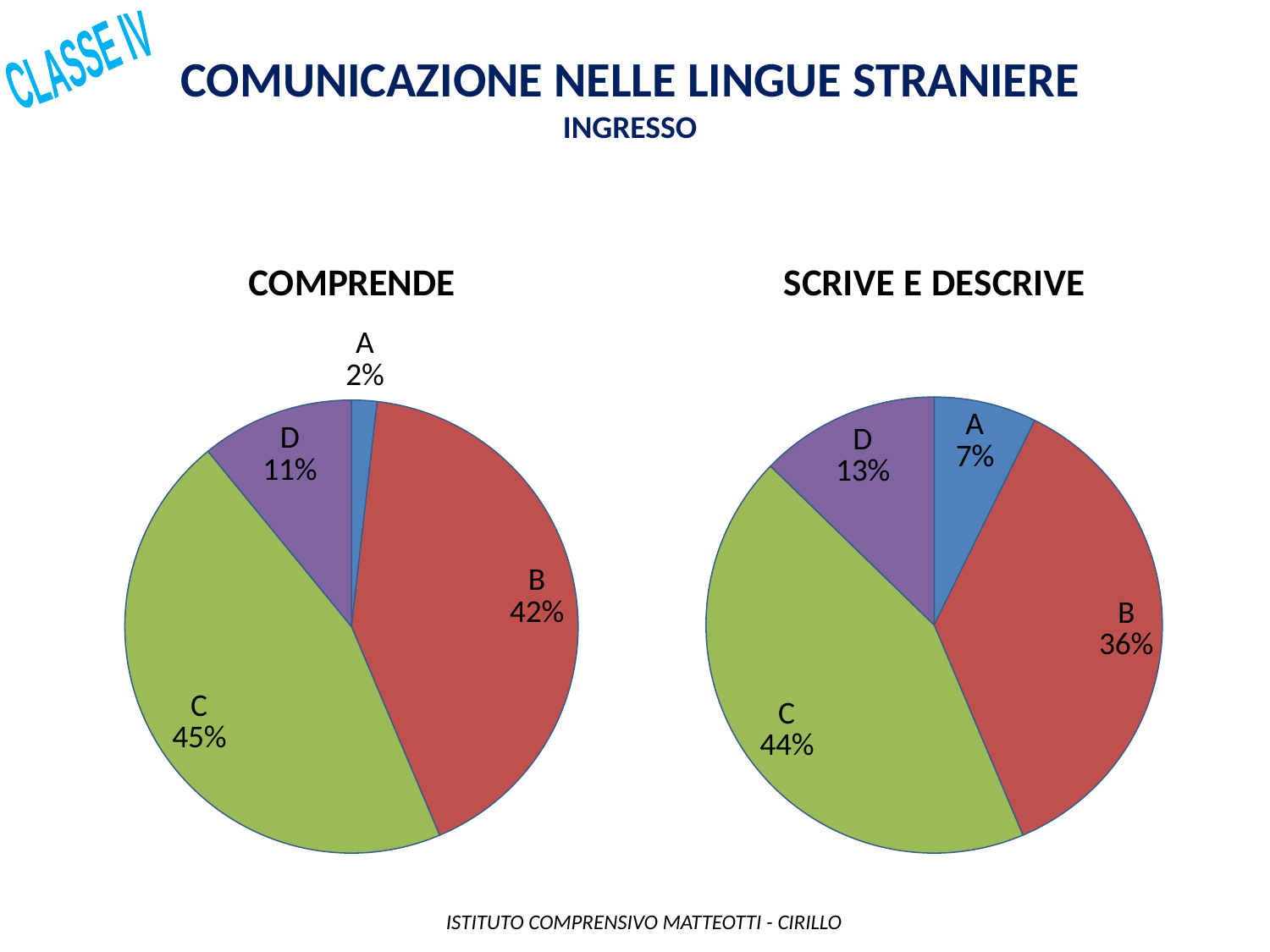

CLASSE IV
Comunicazione nelle lingue straniere
INGRESSO

### Chart: COMPRENDE

| Category |  |
|---|---|
| A | 1.0 |
| B | 23.0 |
| C | 25.0 |
| D | 6.0 |

### Chart: SCRIVE E DESCRIVE

| Category |  |
|---|---|
| A | 4.0 |
| B | 20.0 |
| C | 24.0 |
| D | 7.0 |
 ISTITUTO COMPRENSIVO MATTEOTTI - CIRILLO